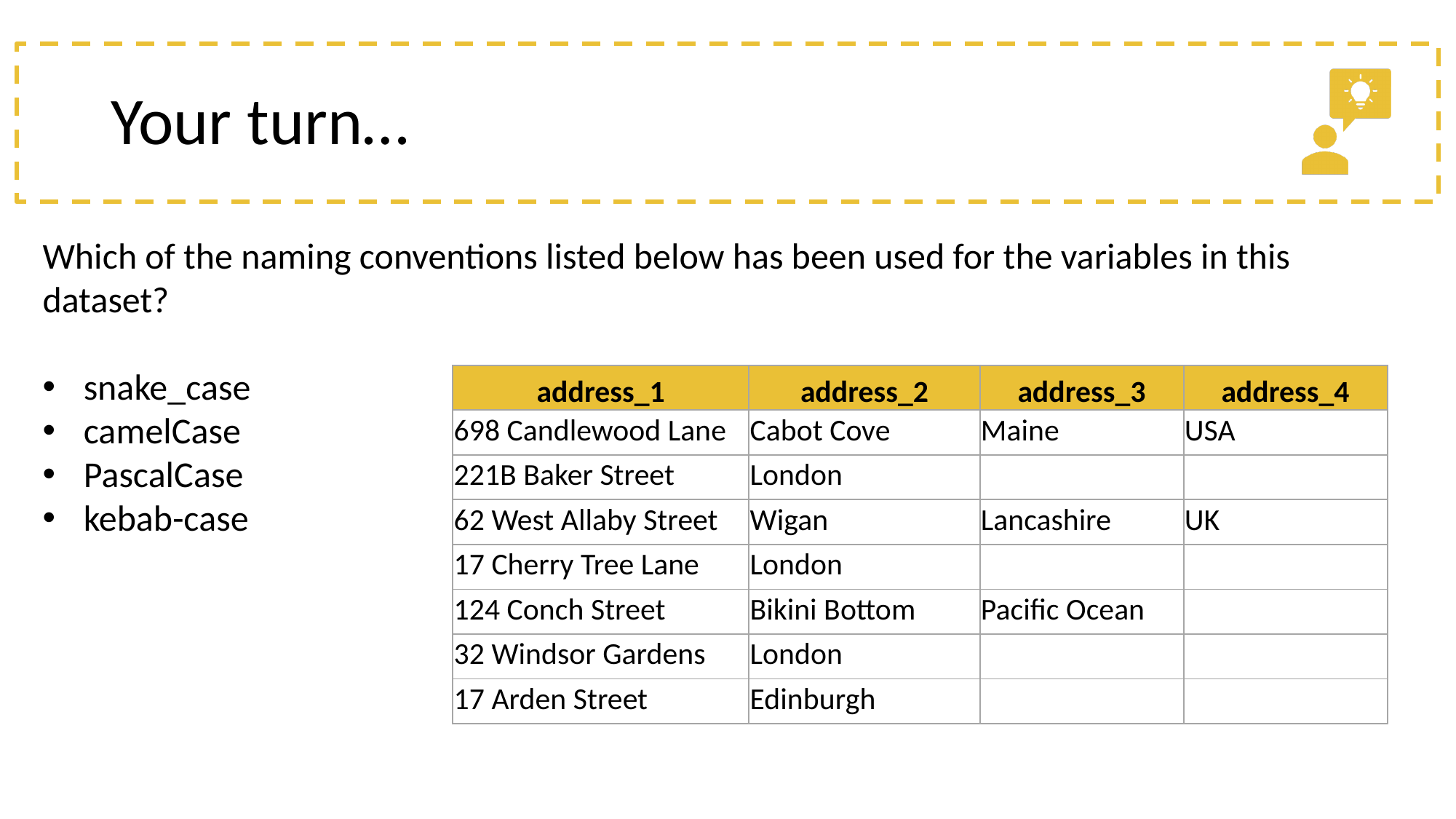

# Your turn…
Which of the naming conventions listed below has been used for the variables in this dataset?

snake_case
camelCase
PascalCase
kebab-case

| address\_1 | address\_2 | address\_3 | address\_4 |
| --- | --- | --- | --- |
| 698 Candlewood Lane | Cabot Cove | Maine | USA |
| 221B Baker Street | London |  |  |
| 62 West Allaby Street | Wigan | Lancashire | UK |
| 17 Cherry Tree Lane | London |  |  |
| 124 Conch Street | Bikini Bottom | Pacific Ocean |  |
| 32 Windsor Gardens | London |  |  |
| 17 Arden Street | Edinburgh |  |  |